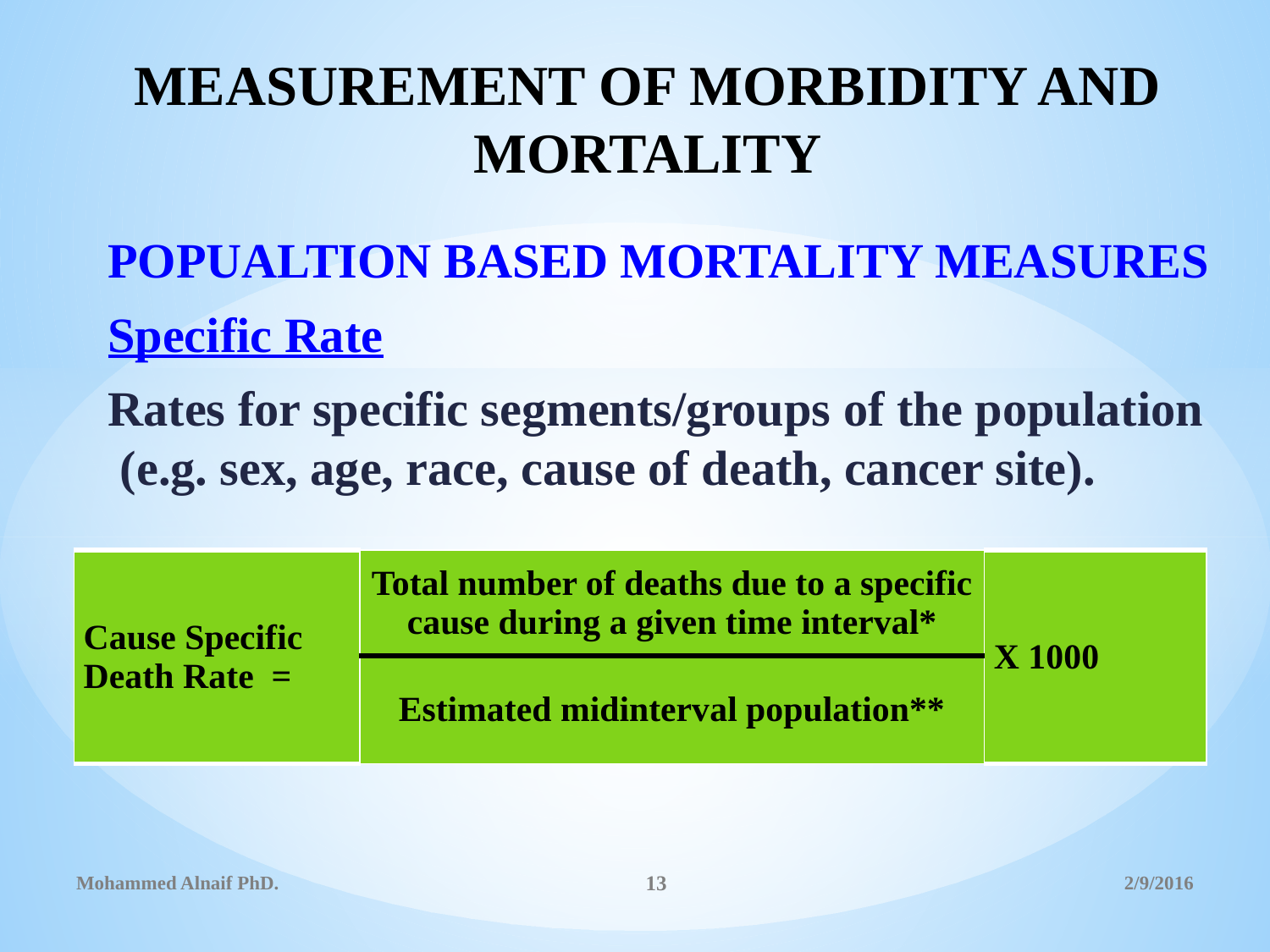

# MEASUREMENT OF MORBIDITY AND MORTALITY
POPUALTION BASED MORTALITY MEASURES
Specific Rate
Rates for specific segments/groups of the population  (e.g. sex, age, race, cause of death, cancer site).

| Cause Specific Death Rate = | Total number of deaths due to a specific cause during a given time interval\* | X 1000 |
| --- | --- | --- |
|  | Estimated midinterval population\*\* |  |
Mohammed Alnaif PhD.
13
2/9/2016